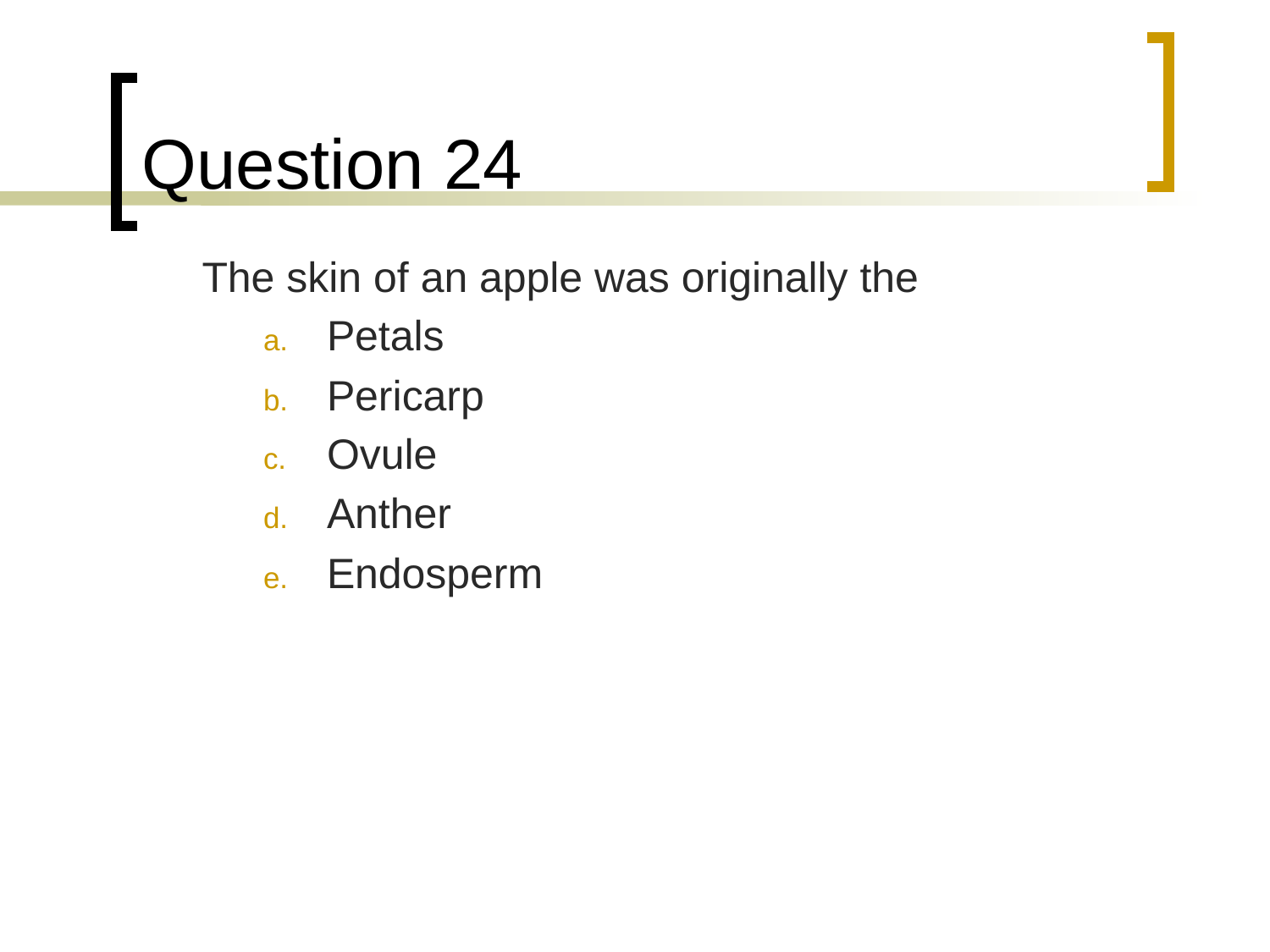

# Question 24
	The skin of an apple was originally the
Petals
Pericarp
Ovule
Anther
Endosperm